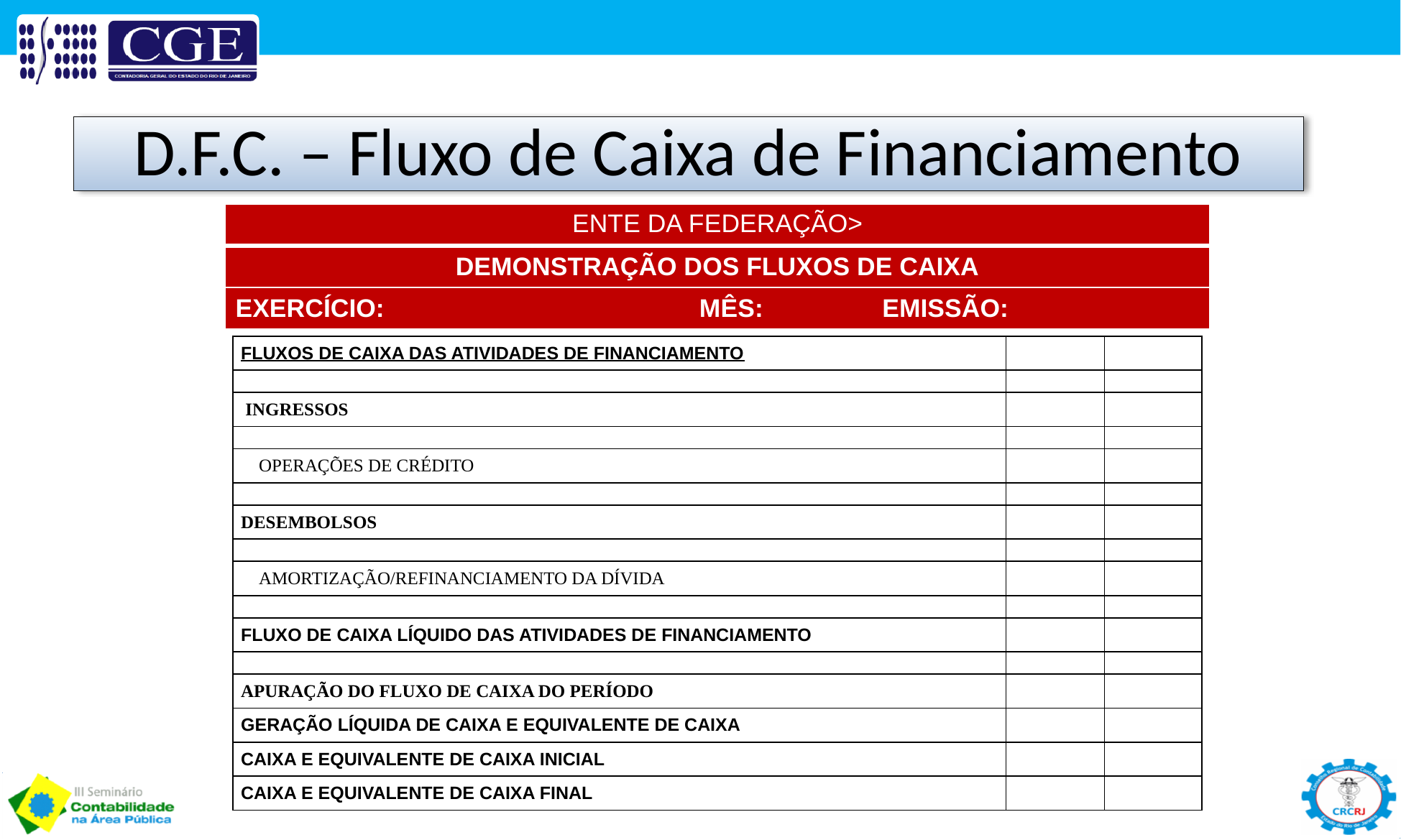

D.F.C. – Fluxo de Caixa de Financiamento
| ENTE DA FEDERAÇÃO> |
| --- |
| DEMONSTRAÇÃO DOS FLUXOS DE CAIXA |
| EXERCÍCIO: MÊS: EMISSÃO: |
| FLUXOS DE CAIXA DAS ATIVIDADES DE FINANCIAMENTO |  |  |
| --- | --- | --- |
|  |  |  |
| INGRESSOS |  |  |
|  |  |  |
| OPERAÇÕES DE CRÉDITO |  |  |
|  |  |  |
| DESEMBOLSOS |  |  |
|  |  |  |
| AMORTIZAÇÃO/REFINANCIAMENTO DA DÍVIDA |  |  |
|  |  |  |
| FLUXO DE CAIXA LÍQUIDO DAS ATIVIDADES DE FINANCIAMENTO |  |  |
|  |  |  |
| APURAÇÃO DO FLUXO DE CAIXA DO PERÍODO |  |  |
| GERAÇÃO LÍQUIDA DE CAIXA E EQUIVALENTE DE CAIXA |  |  |
| CAIXA E EQUIVALENTE DE CAIXA INICIAL |  |  |
| CAIXA E EQUIVALENTE DE CAIXA FINAL |  |  |